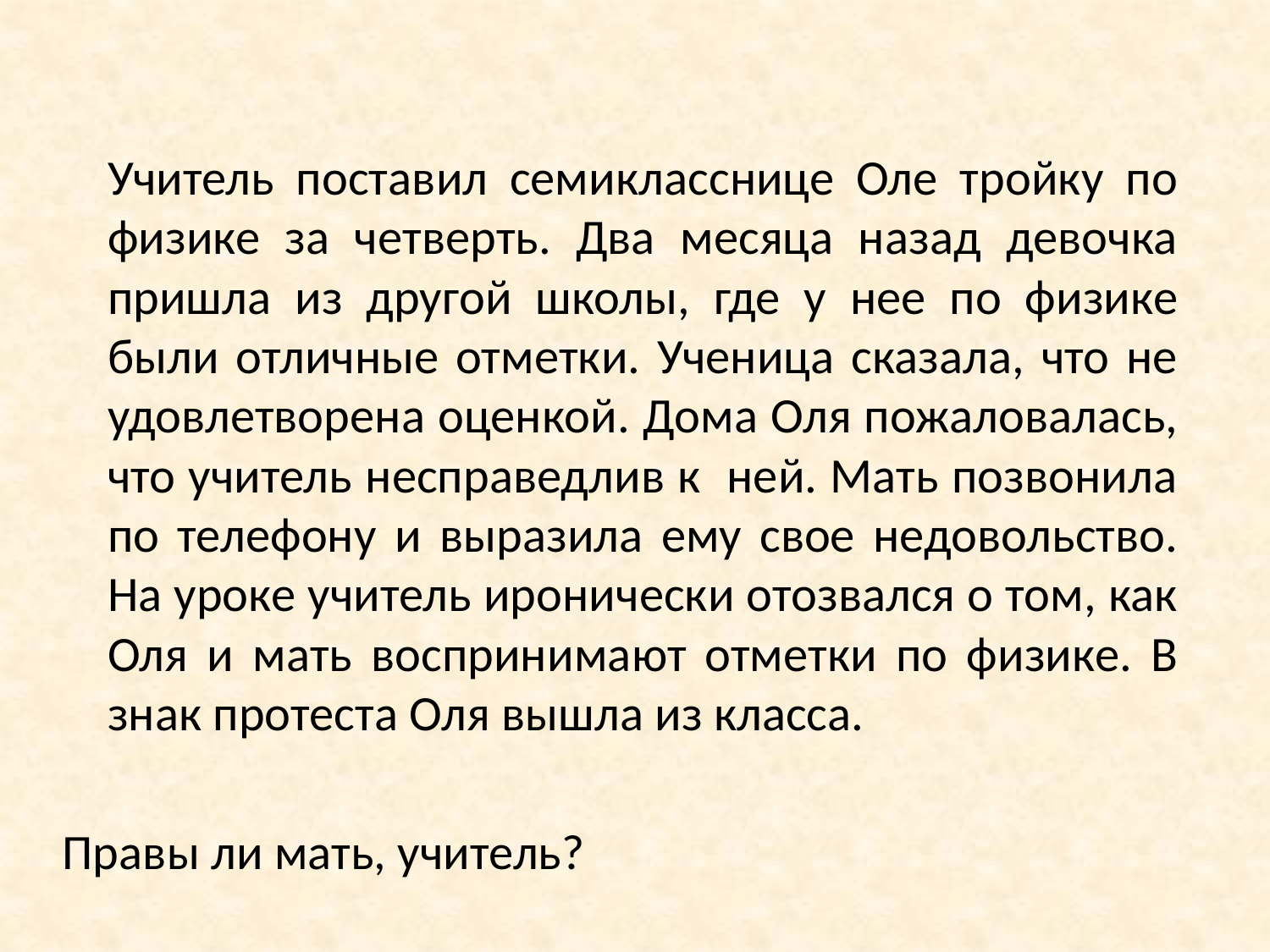

Учитель поставил семикласснице Оле тройку по физике за четверть. Два месяца назад девочка пришла из другой школы, где у нее по физике были отличные отметки. Ученица сказала, что не удовлетворена оценкой. Дома Оля пожаловалась, что учитель несправедлив к  ней. Мать позвонила по телефону и выразила ему свое недовольство. На уроке учитель иронически отозвался о том, как Оля и мать воспринимают отметки по физике. В знак протеста Оля вышла из класса.

Правы ли мать, учитель?